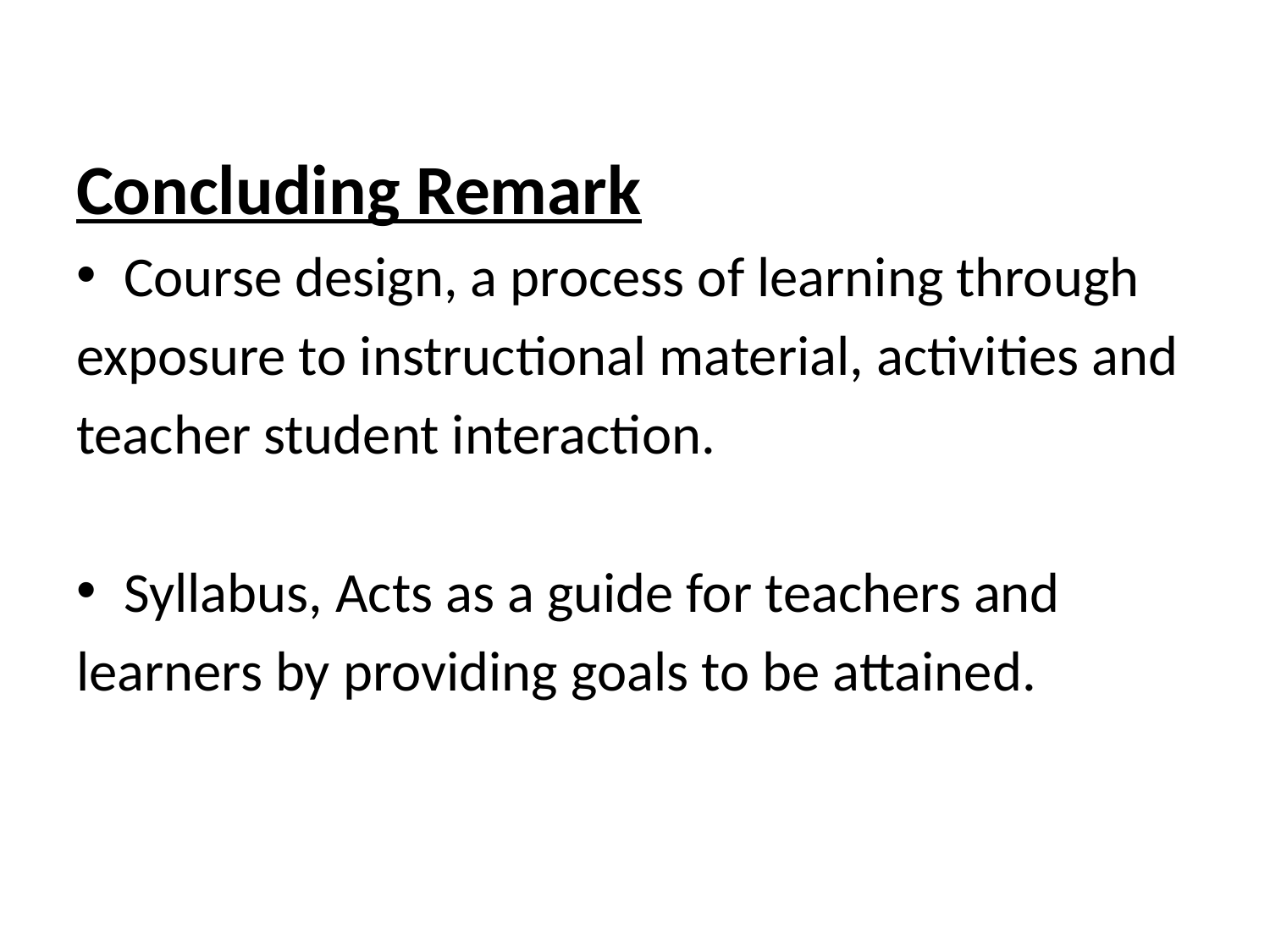

Concluding Remark
Course design, a process of learning through
exposure to instructional material, activities and
teacher student interaction.

Syllabus, Acts as a guide for teachers and
learners by providing goals to be attained.